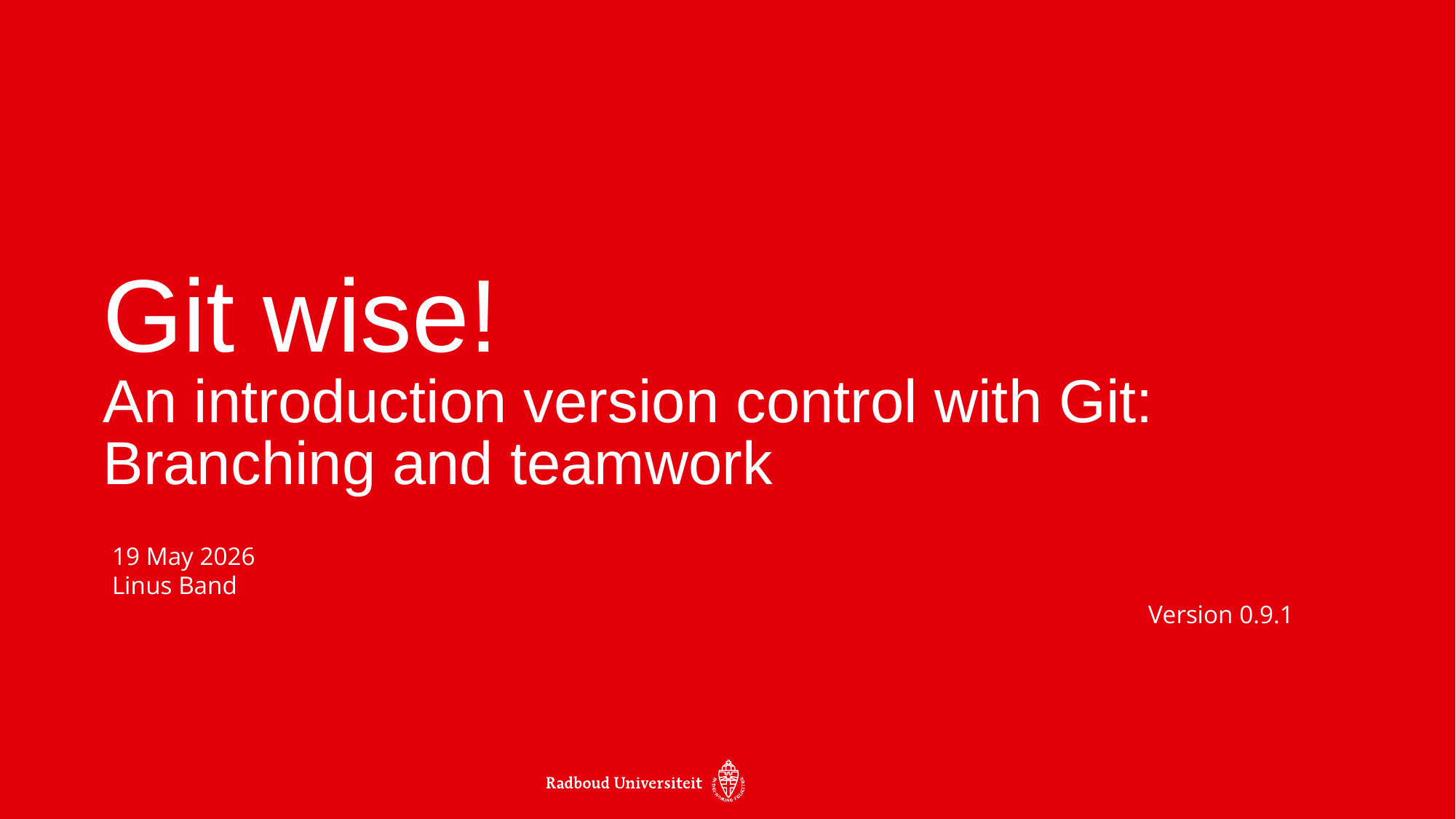

Git wise!
An introduction version control with Git:
Branching and teamwork
19 May 2026
Linus Band
Version 0.9.1